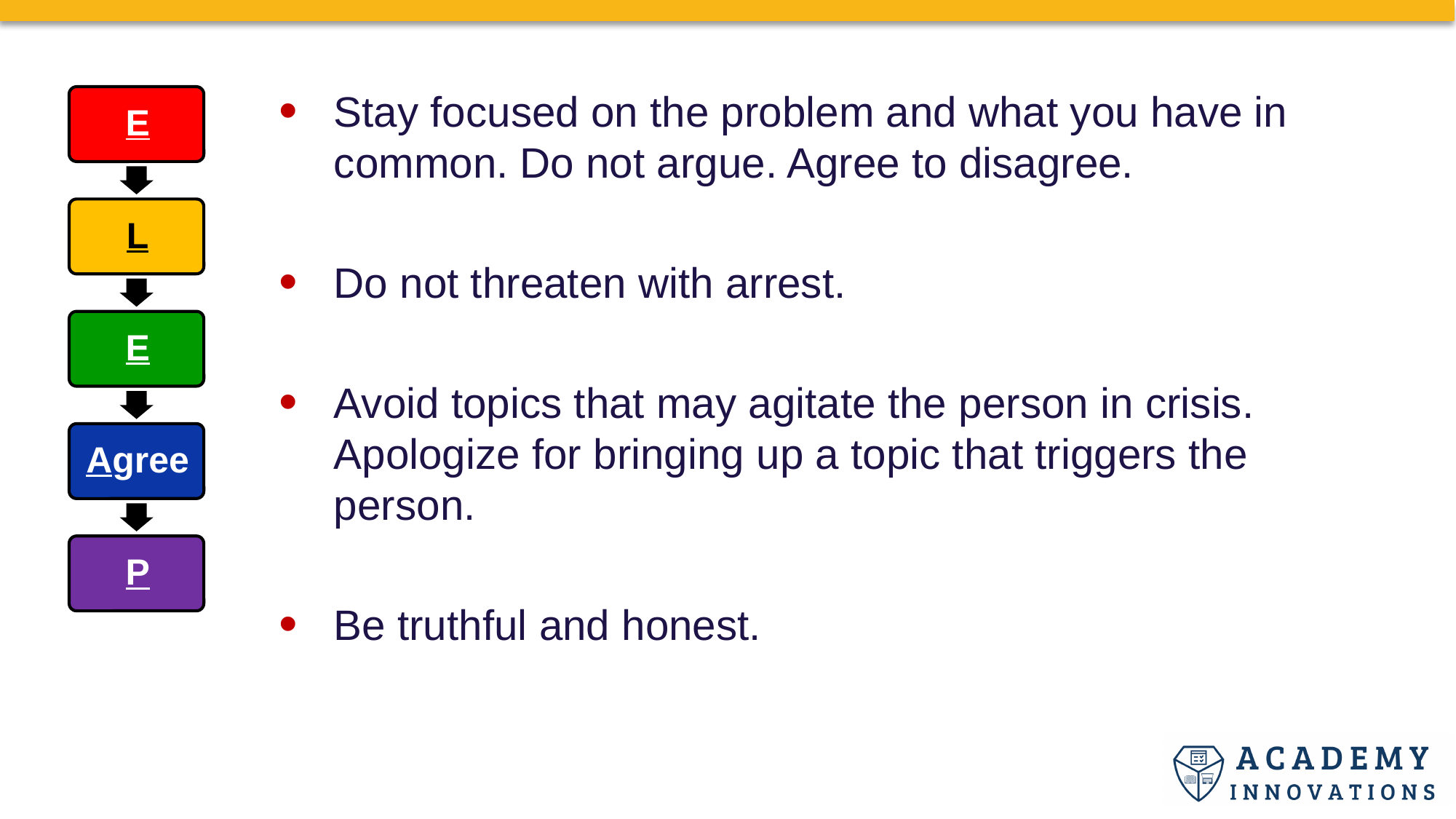

Stay focused on the problem and what you have in common. Do not argue. Agree to disagree.

Do not threaten with arrest.

Avoid topics that may agitate the person in crisis. Apologize for bringing up a topic that triggers the person.

Be truthful and honest.
E

L

E

Agree

P